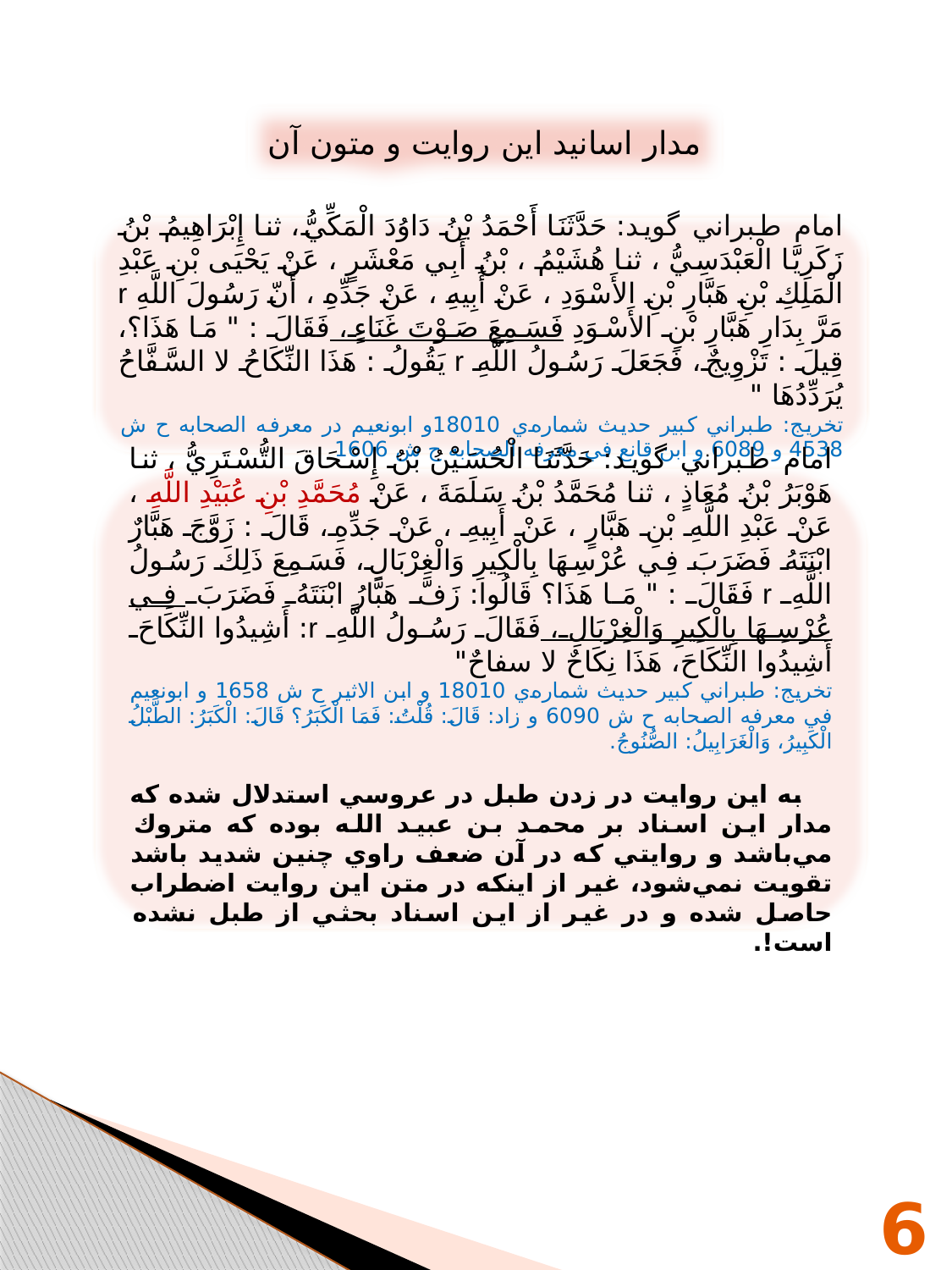

مدار اسانيد اين روايت و متون آن
امام طبراني گويد: حَدَّثَنَا أَحْمَدُ بْنُ دَاوُدَ الْمَكِّيُّ، ثنا إِبْرَاهِيمُ بْنُ زَكَرِيَّا الْعَبْدَسِيُّ ، ثنا هُشَيْمُ ، بْنُ أَبِي مَعْشَرٍ ، عَنْ يَحْيَى بْنِ عَبْدِ الْمَلِكِ بْنِ هَبَّارِ بْنِ الأَسْوَدِ ، عَنْ أَبِيهِ ، عَنْ جَدِّهِ ، أَنّ رَسُولَ اللَّهِ r مَرَّ بِدَارِ هَبَّارِ بْنِ الأَسْوَدِ فَسَمِعَ صَوْتَ غَنَاءٍ، فَقَالَ : " مَا هَذَا؟، قِيلَ : تَزْوِيجٌ، فَجَعَلَ رَسُولُ اللَّهِ r يَقُولُ : هَذَا النِّكَاحُ لا السَّفَّاحُ يُرَدِّدُهَا "
تخريج: طبراني كبير حديث شماره‌ي 18010و ابونعيم در معرفه الصحابه ح ش 4538 و 6089 و ابن قانع في معرفه الصحابه ح ش 1606
امام طبراني گويد: حَدَّثَنَا الْحُسَيْنُ بْنُ إِسْحَاقَ التُّسْتَرِيُّ ، ثنا هَوْبَرُ بْنُ مُعَاذٍ ، ثنا مُحَمَّدُ بْنُ سَلَمَةَ ، عَنْ مُحَمَّدِ بْنِ عُبَيْدِ اللَّهِ ، عَنْ عَبْدِ اللَّهِ بْنِ هَبَّارٍ ، عَنْ أَبِيهِ ، عَنْ جَدِّهِ، قَالَ : زَوَّجَ هَبَّارٌ ابْنَتَهُ فَضَرَبَ فِي عُرْسِهَا بِالْكِيرِ وَالْغِرْبَالِ، فَسَمِعَ ذَلِكَ رَسُولُ اللَّهِ r فَقَالَ : " مَا هَذَا؟ قَالُوا: زَفَّ هَبَّارُ ابْنَتَهُ فَضَرَبَ فِي عُرْسِهَا بِالْكِيرِ وَالْغِرْبَالِ، فَقَالَ رَسُولُ اللَّهِ r: أَشِيدُوا النِّكَاحَ أَشِيدُوا النِّكَاحَ، هَذَا نِكَاحٌ لا سفاحٌ"
تخريج: طبراني كبير حديث شماره‌ي 18010 و ابن الاثير ح ش 1658 و ابونعيم في معرفه الصحابه ح ش 6090 و زاد: قَالَ: قُلْتُ: فَمَا الْكَبَرُ؟ قَالَ: الْكَبَرُ: الطَّبْلُ الْكَبِيرُ، وَالْغَرَابِيلُ: الصُّنُوجُ.

به اين روايت در زدن طبل در عروسي استدلال شده كه مدار اين اسناد بر محمد بن عبيد الله بوده كه متروك مي‌باشد و روايتي كه در آن ضعف راوي چنين شديد باشد تقويت نمي‌شود، غير از اينكه در متن اين روايت اضطراب حاصل شده و در غير از اين اسناد بحثي از طبل نشده است!.
66